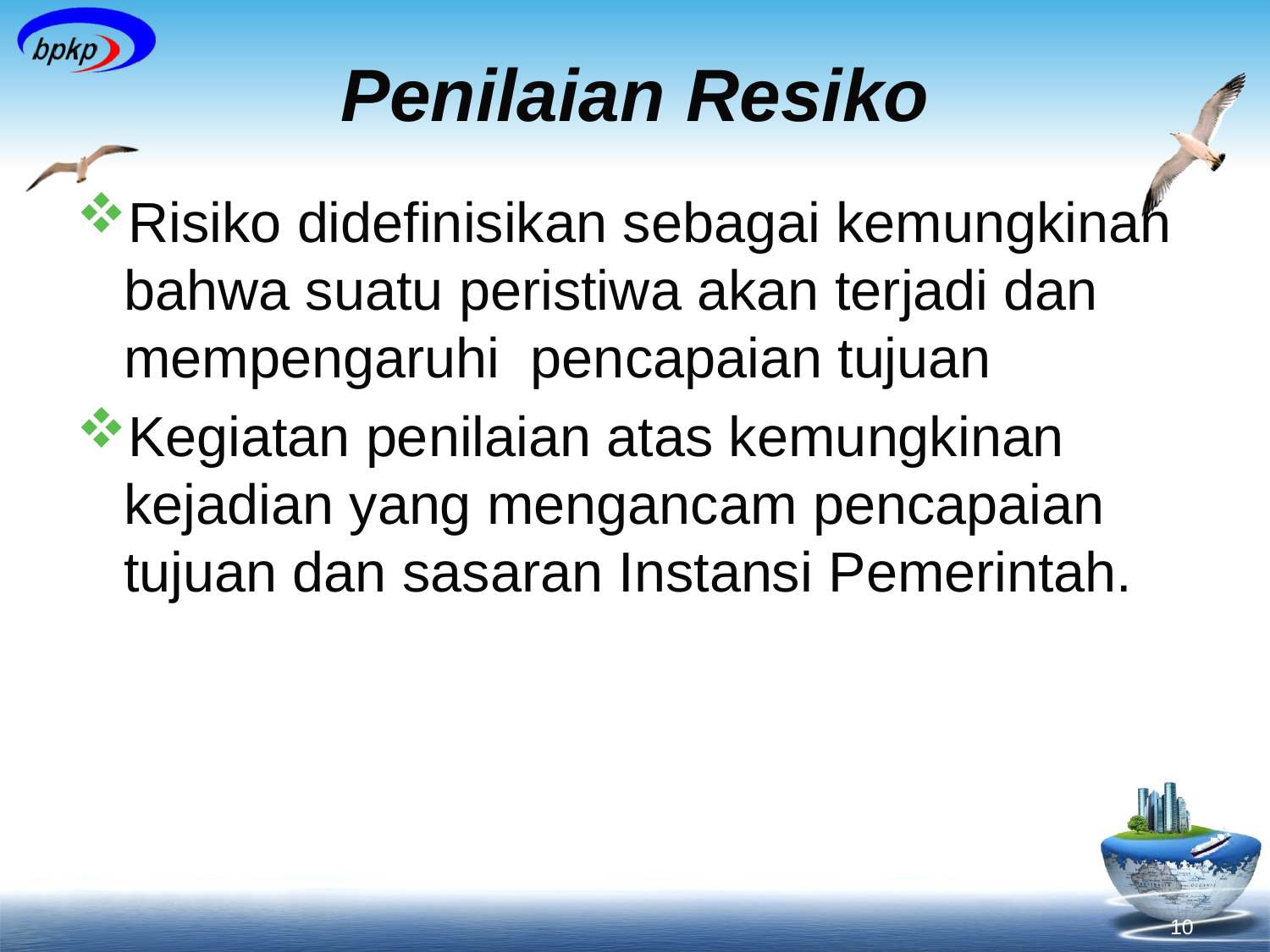

# Penilaian Resiko
Risiko didefinisikan sebagai kemungkinan bahwa suatu peristiwa akan terjadi dan mempengaruhi  pencapaian tujuan
Kegiatan penilaian atas kemungkinan kejadian yang mengancam pencapaian tujuan dan sasaran Instansi Pemerintah.
10